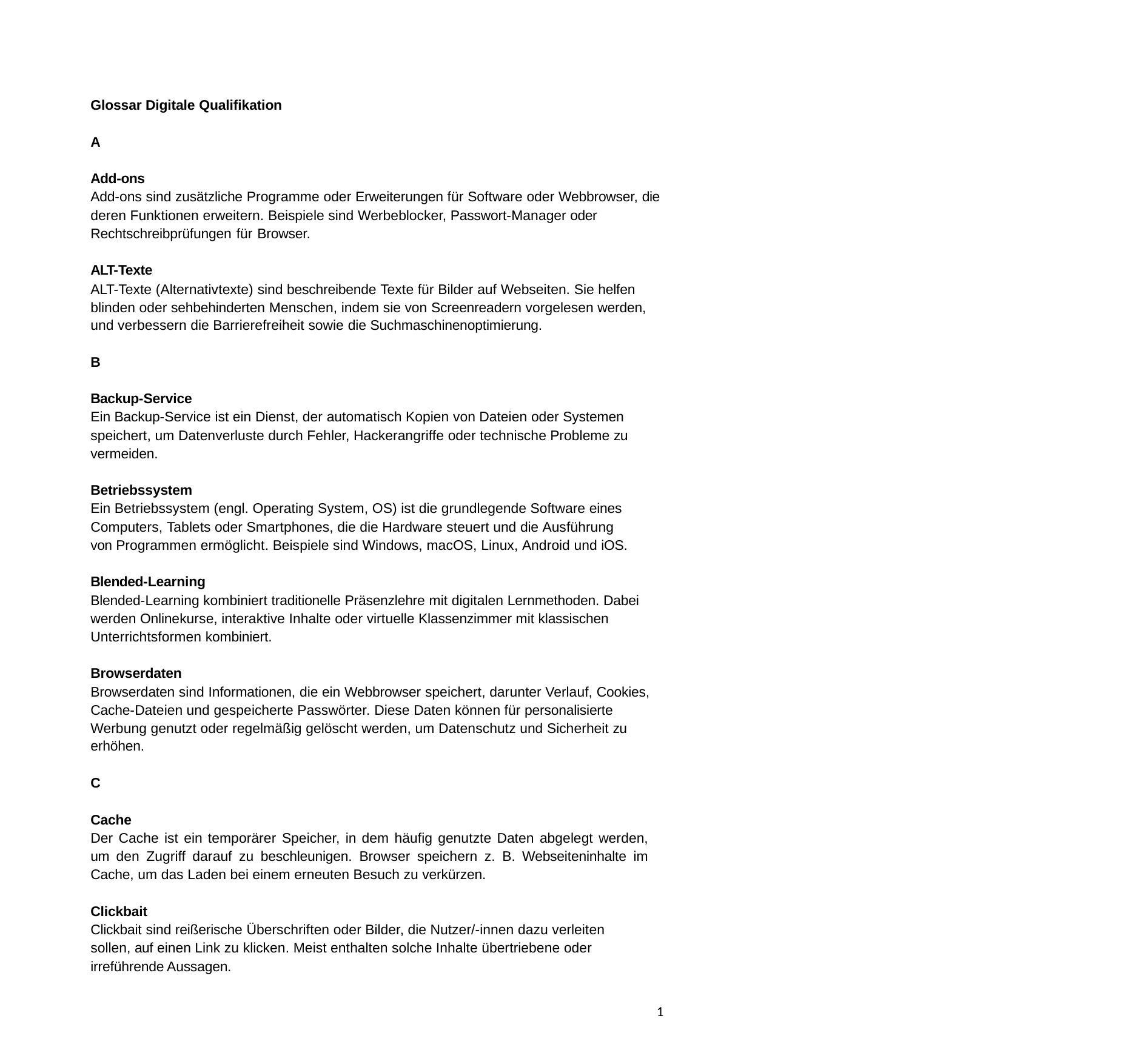

Glossar Digitale Qualifikation

A

Add-ons
Add-ons sind zusätzliche Programme oder Erweiterungen für Software oder Webbrowser, die deren Funktionen erweitern. Beispiele sind Werbeblocker, Passwort-Manager oder Rechtschreibprüfungen für Browser.

ALT-Texte
ALT-Texte (Alternativtexte) sind beschreibende Texte für Bilder auf Webseiten. Sie helfen blinden oder sehbehinderten Menschen, indem sie von Screenreadern vorgelesen werden,
und verbessern die Barrierefreiheit sowie die Suchmaschinenoptimierung.

B

Backup-Service
Ein Backup-Service ist ein Dienst, der automatisch Kopien von Dateien oder Systemen
speichert, um Datenverluste durch Fehler, Hackerangriffe oder technische Probleme zu vermeiden.

Betriebssystem
Ein Betriebssystem (engl. Operating System, OS) ist die grundlegende Software eines Computers, Tablets oder Smartphones, die die Hardware steuert und die Ausführung von Programmen ermöglicht. Beispiele sind Windows, macOS, Linux, Android und iOS.

Blended-Learning
Blended-Learning kombiniert traditionelle Präsenzlehre mit digitalen Lernmethoden. Dabei werden Onlinekurse, interaktive Inhalte oder virtuelle Klassenzimmer mit klassischen Unterrichtsformen kombiniert.

Browserdaten
Browserdaten sind Informationen, die ein Webbrowser speichert, darunter Verlauf, Cookies, Cache-Dateien und gespeicherte Passwörter. Diese Daten können für personalisierte Werbung genutzt oder regelmäßig gelöscht werden, um Datenschutz und Sicherheit zu erhöhen.

C

Cache
Der Cache ist ein temporärer Speicher, in dem häufig genutzte Daten abgelegt werden, um den Zugriff darauf zu beschleunigen. Browser speichern z. B. Webseiteninhalte im Cache, um das Laden bei einem erneuten Besuch zu verkürzen.

Clickbait
Clickbait sind reißerische Überschriften oder Bilder, die Nutzer/-innen dazu verleiten sollen, auf einen Link zu klicken. Meist enthalten solche Inhalte übertriebene oder irreführende Aussagen.
1